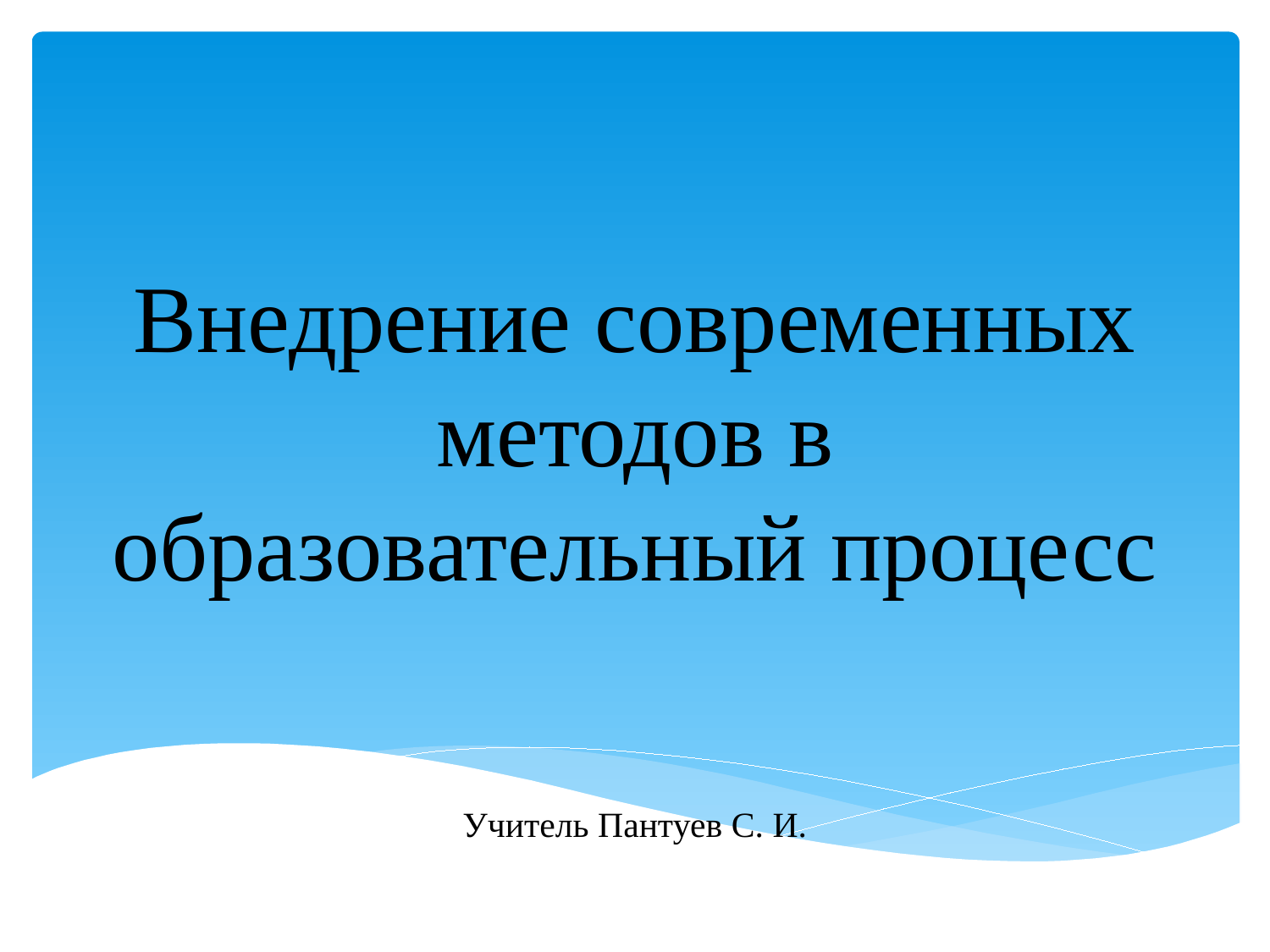

# Внедрение современных методов в образовательный процесс
Учитель Пантуев С. И.